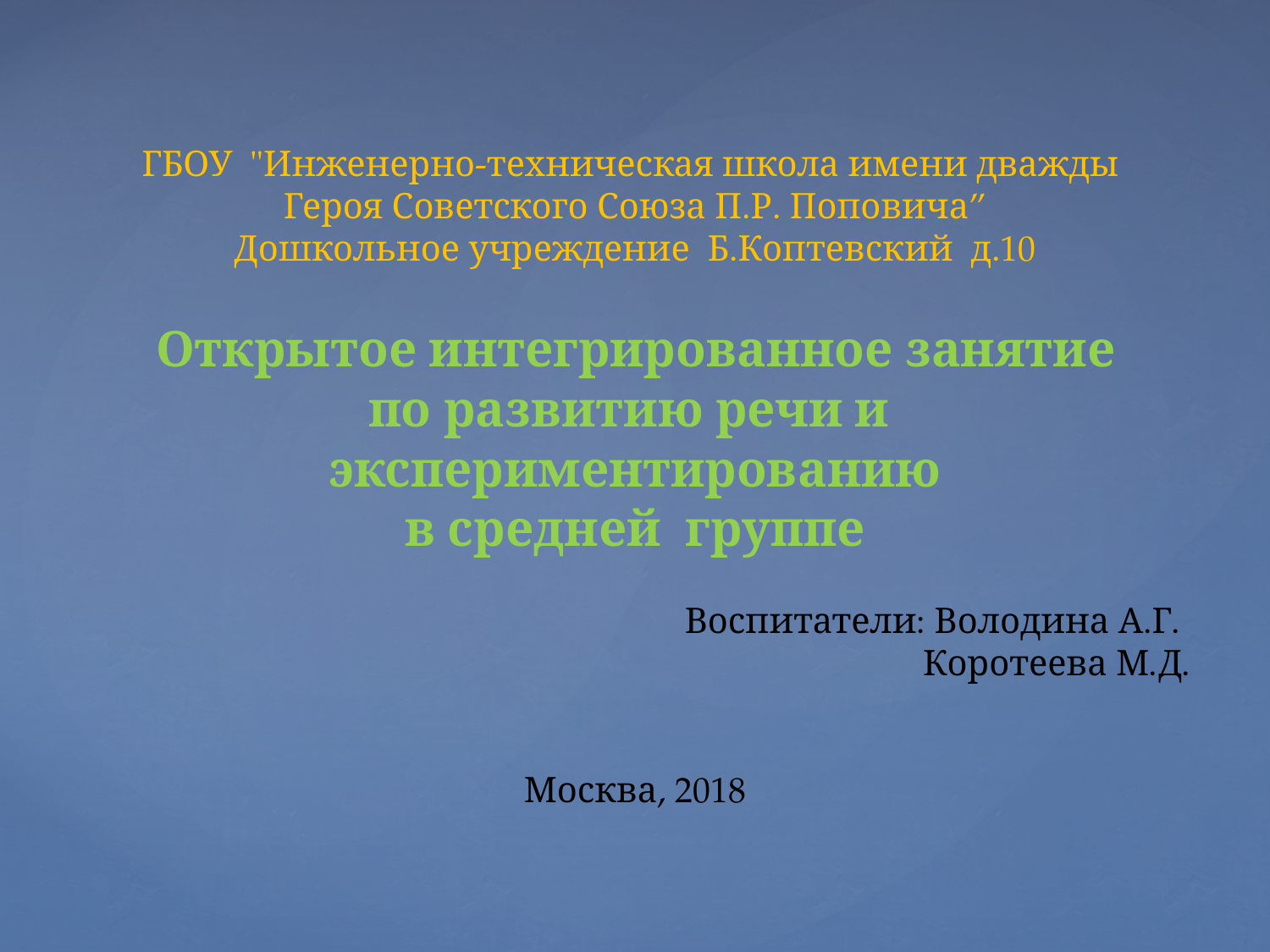

# ГБОУ  "Инженерно-техническая школа имени дважды Героя Советского Союза П.Р. Поповича” Дошкольное учреждение  Б.Коптевский  д.10 Открытое интегрированное занятие по развитию речи и  экспериментированию в средней  группе Воспитатели: Володина А.Г. Коротеева М.Д. Москва, 2018